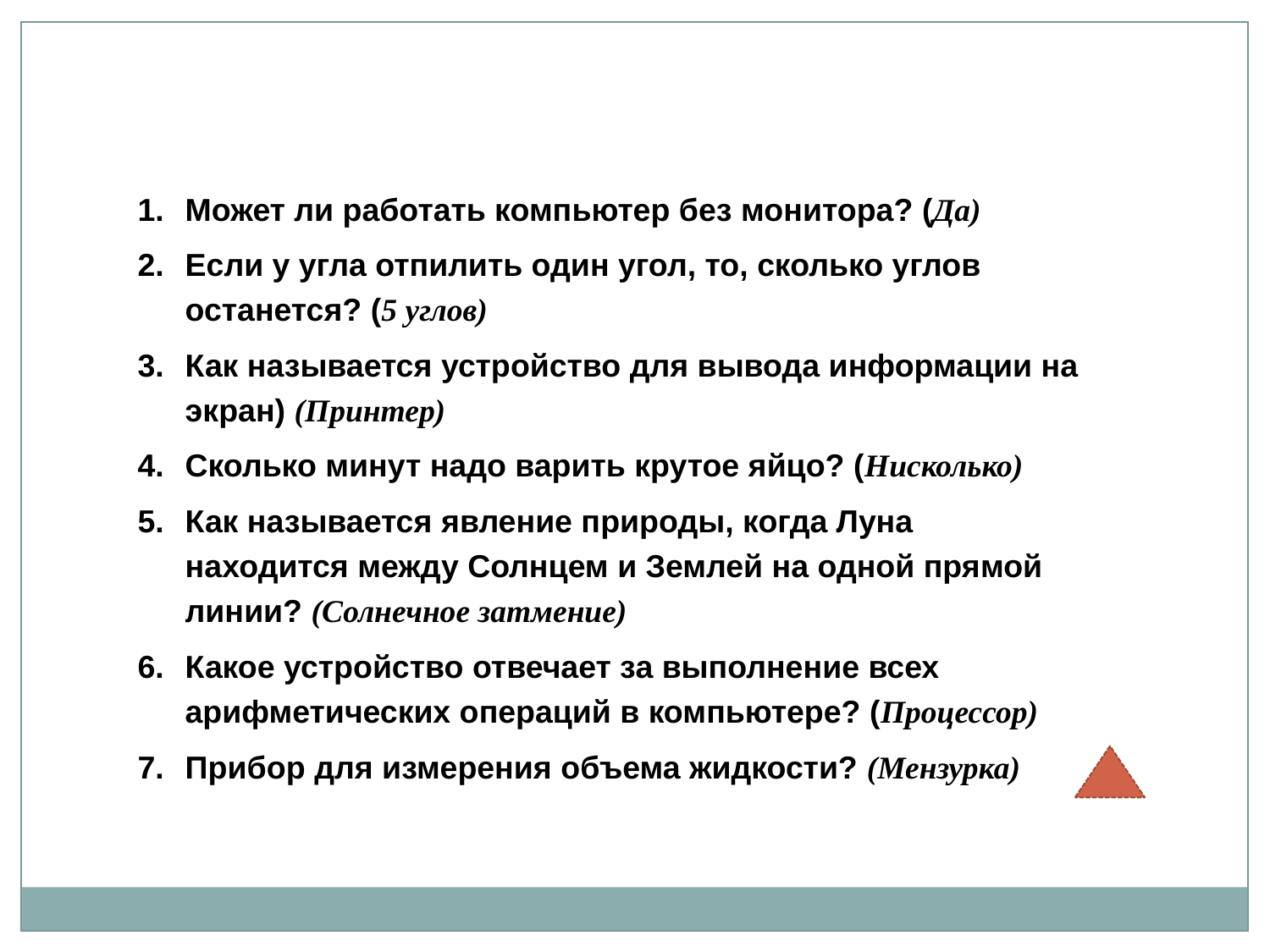

Может ли работать компьютер без монитора? (Да)
Если у угла отпилить один угол, то, сколько углов останется? (5 углов)
Как называется устройство для вывода информации на экран) (Принтер)
Сколько минут надо варить крутое яйцо? (Нисколько)
Как называется явление природы, когда Луна находится между Солнцем и Землей на одной прямой линии? (Солнечное затмение)
Какое устройство отвечает за выполнение всех арифметических операций в компьютере? (Процессор)
Прибор для измерения объема жидкости? (Мензурка)